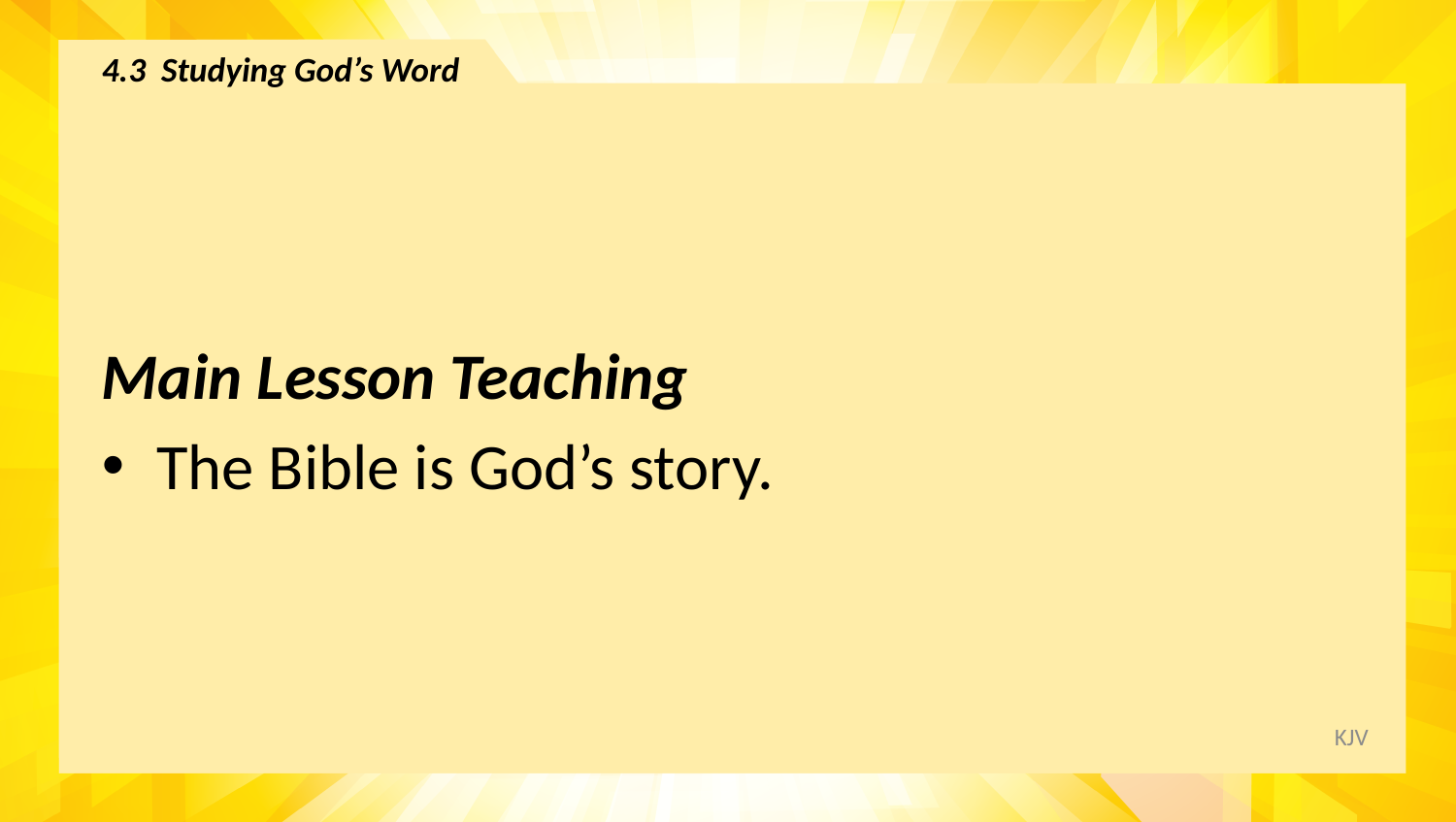

# 4.3  Studying God’s Word
Main Lesson Teaching
The Bible is God’s story.
KJV